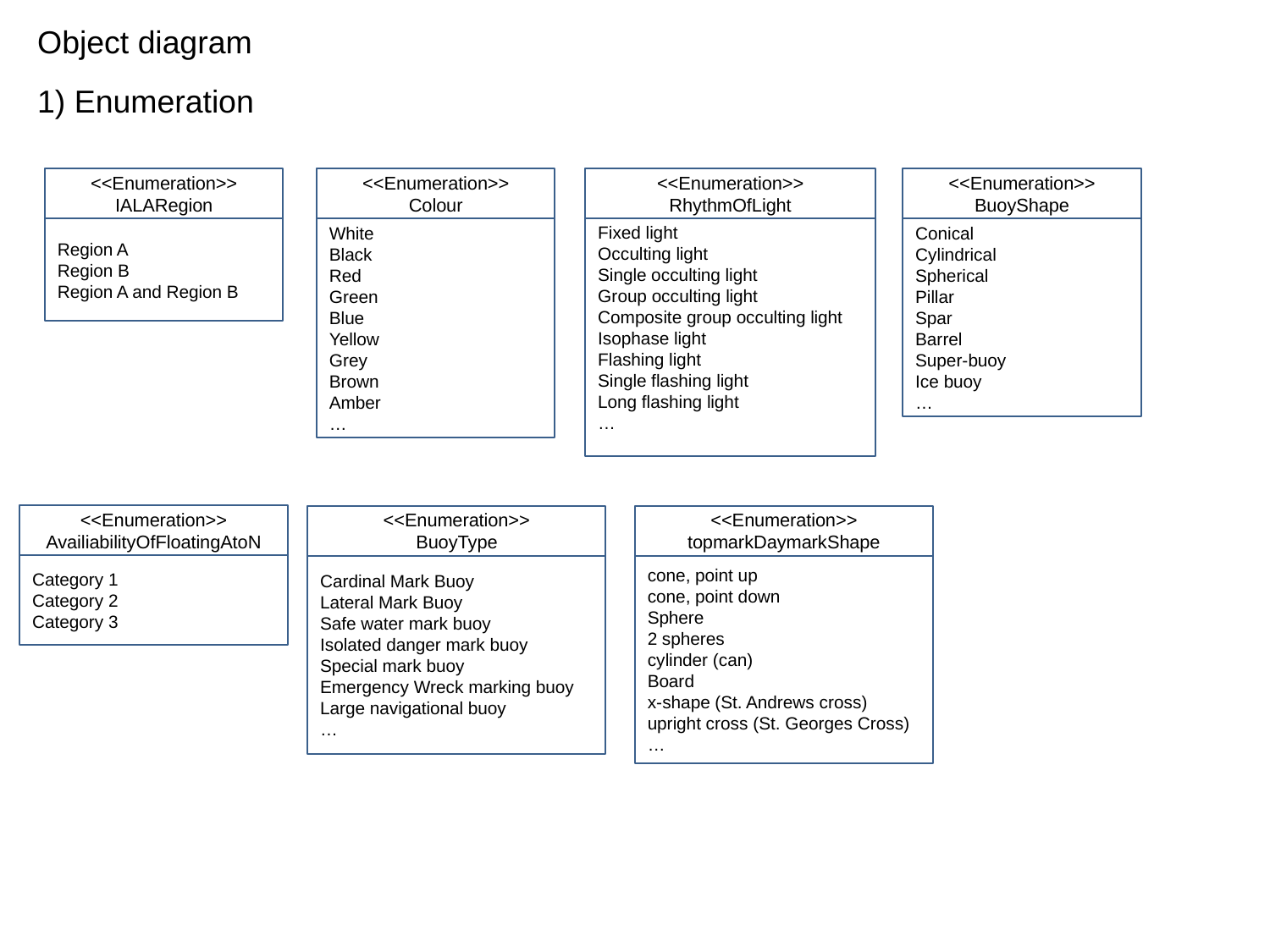

Object diagram

1) Enumeration
<<Enumeration>>
IALARegion
<<Enumeration>>
RhythmOfLight
<<Enumeration>>
BuoyShape
<<Enumeration>>
Colour
White
Black
Red
Green
Blue
Yellow
Grey
Brown
Amber
…
Fixed light
Occulting light
Single occulting light
Group occulting light
Composite group occulting light
Isophase light
Flashing light
Single flashing light
Long flashing light
…

Conical
Cylindrical
Spherical
Pillar
Spar
Barrel
Super-buoy
Ice buoy
…
Region A
Region B
Region A and Region B
<<Enumeration>>
AvailiabilityOfFloatingAtoN
<<Enumeration>>
BuoyType
<<Enumeration>>
topmarkDaymarkShape
Category 1
Category 2
Category 3
Cardinal Mark Buoy
Lateral Mark Buoy
Safe water mark buoy
Isolated danger mark buoy
Special mark buoy
Emergency Wreck marking buoy
Large navigational buoy
…
cone, point up
cone, point down
Sphere
2 spheres
cylinder (can)
Board
x-shape (St. Andrews cross)
upright cross (St. Georges Cross)
…